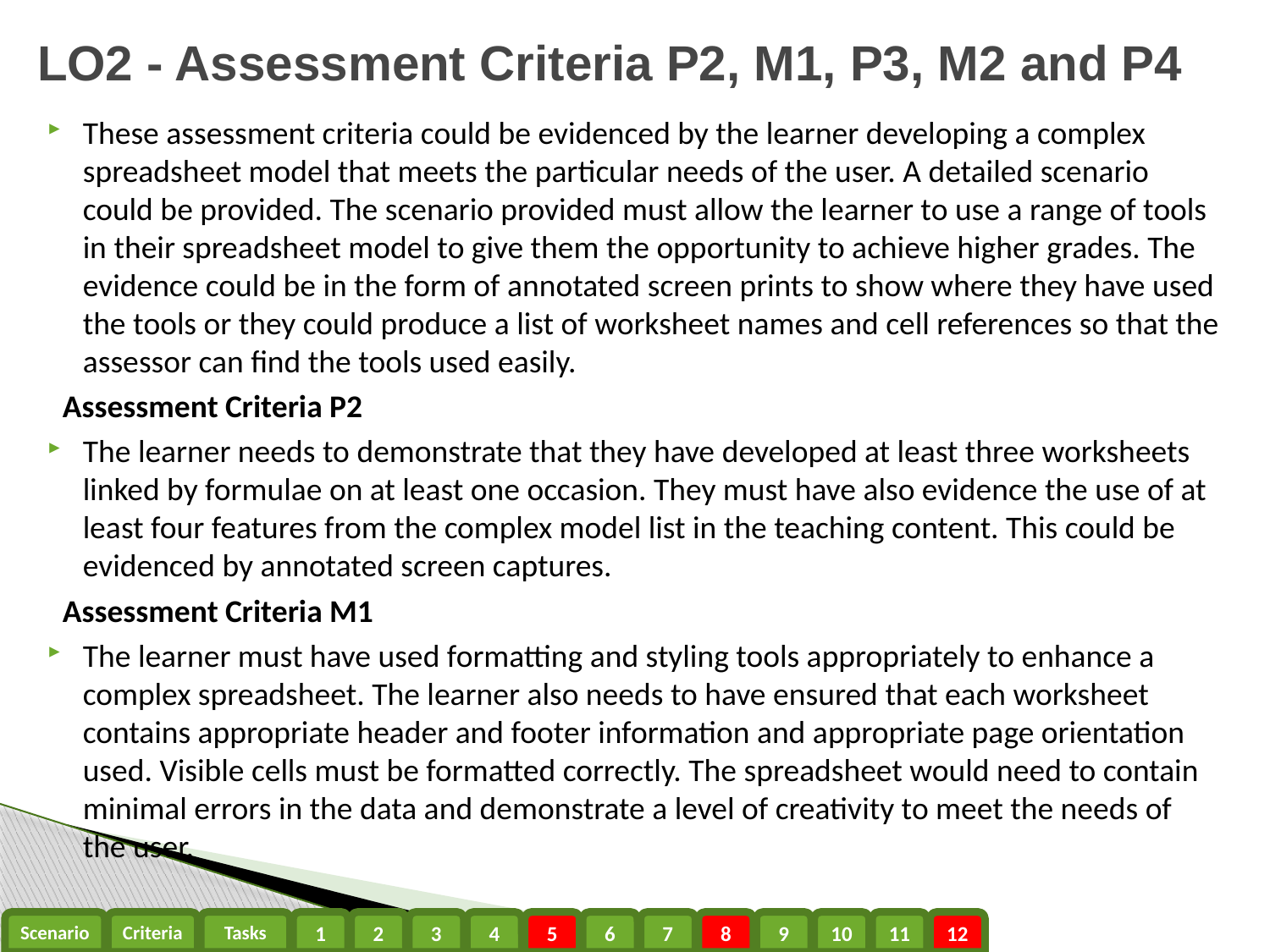

# LO2 - Assessment Criteria P2, M1, P3, M2 and P4
These assessment criteria could be evidenced by the learner developing a complex spreadsheet model that meets the particular needs of the user. A detailed scenario could be provided. The scenario provided must allow the learner to use a range of tools in their spreadsheet model to give them the opportunity to achieve higher grades. The evidence could be in the form of annotated screen prints to show where they have used the tools or they could produce a list of worksheet names and cell references so that the assessor can find the tools used easily.
Assessment Criteria P2
The learner needs to demonstrate that they have developed at least three worksheets linked by formulae on at least one occasion. They must have also evidence the use of at least four features from the complex model list in the teaching content. This could be evidenced by annotated screen captures.
Assessment Criteria M1
The learner must have used formatting and styling tools appropriately to enhance a complex spreadsheet. The learner also needs to have ensured that each worksheet contains appropriate header and footer information and appropriate page orientation used. Visible cells must be formatted correctly. The spreadsheet would need to contain minimal errors in the data and demonstrate a level of creativity to meet the needs of the user.